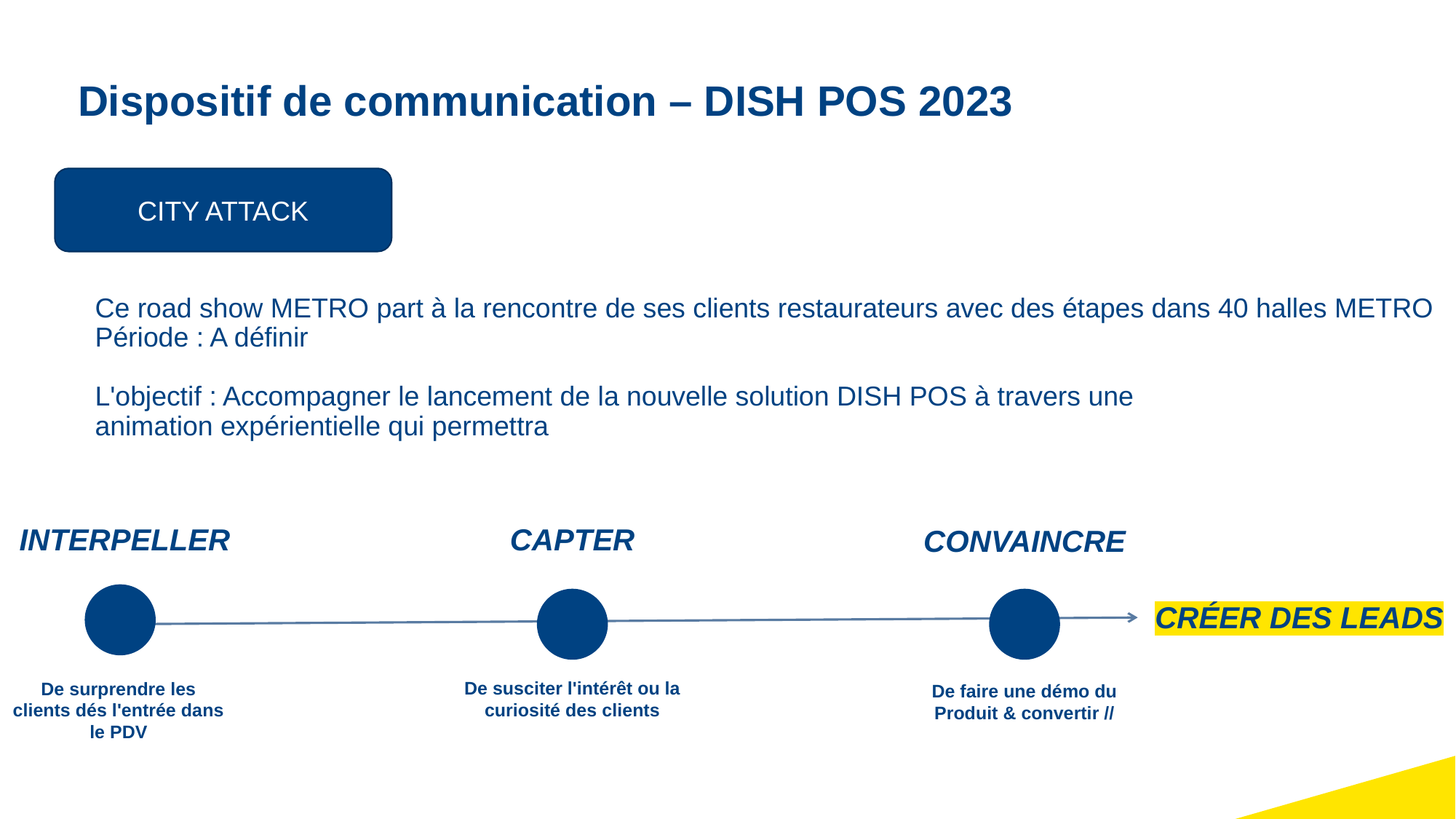

Dispositif de communication – DISH POS 2023
CITY ATTACK
Ce road show METRO part à la rencontre de ses clients restaurateurs avec des étapes dans 40 halles METRO
Période : A définir

L'objectif : Accompagner le lancement de la nouvelle solution DISH POS à travers une
animation expérientielle qui permettra

INTERPELLER
CAPTER
CONVAINCRE

CRÉER DES LEADS
De surprendre les
clients dés l'entrée dans
le PDV
De susciter l'intérêt ou la
curiosité des clients
De faire une démo du
Produit & convertir //